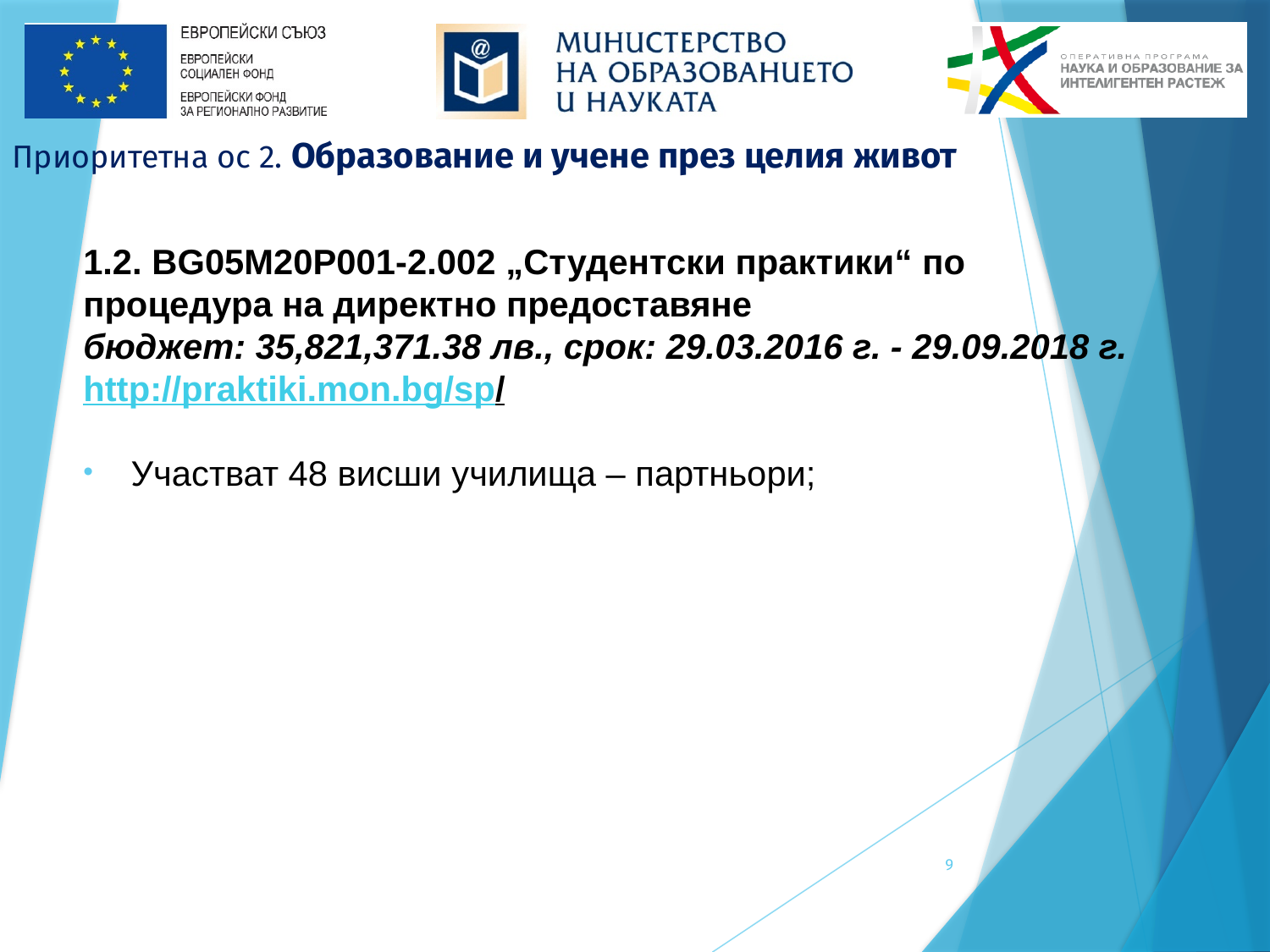

Приоритетна ос 2. Образование и учене през целия живот
1.2. BG05M20P001-2.002 „Студентски практики“ по процедура на директно предоставяне
бюджет: 35,821,371.38 лв., срок: 29.03.2016 г. - 29.09.2018 г.
http://praktiki.mon.bg/sp/
Участват 48 висши училища – партньори;

9